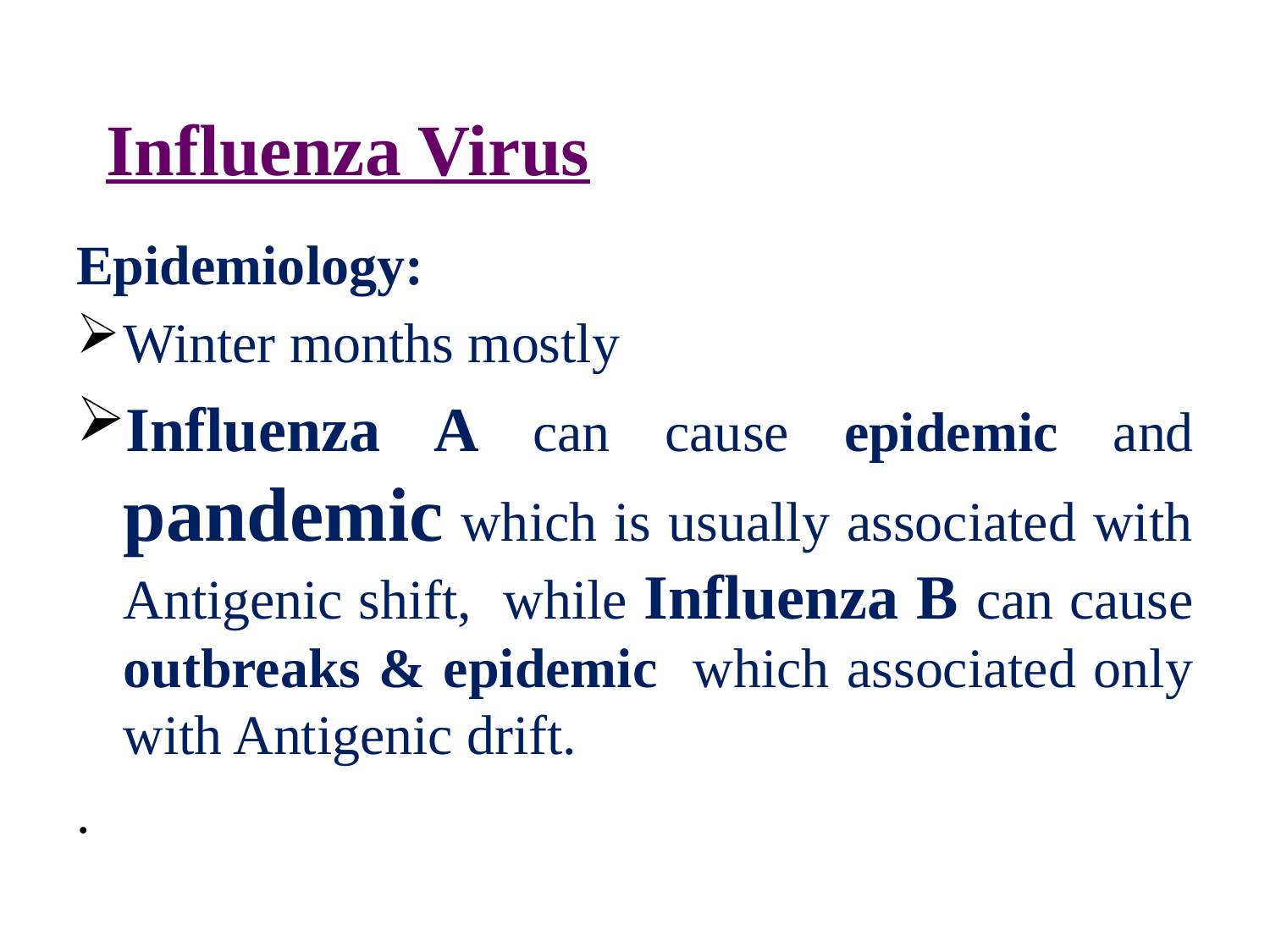

# Influenza Virus
Epidemiology:
Winter months mostly
Influenza A can cause epidemic and pandemic which is usually associated with Antigenic shift,  while Influenza B can cause outbreaks & epidemic  which associated only with Antigenic drift.
.